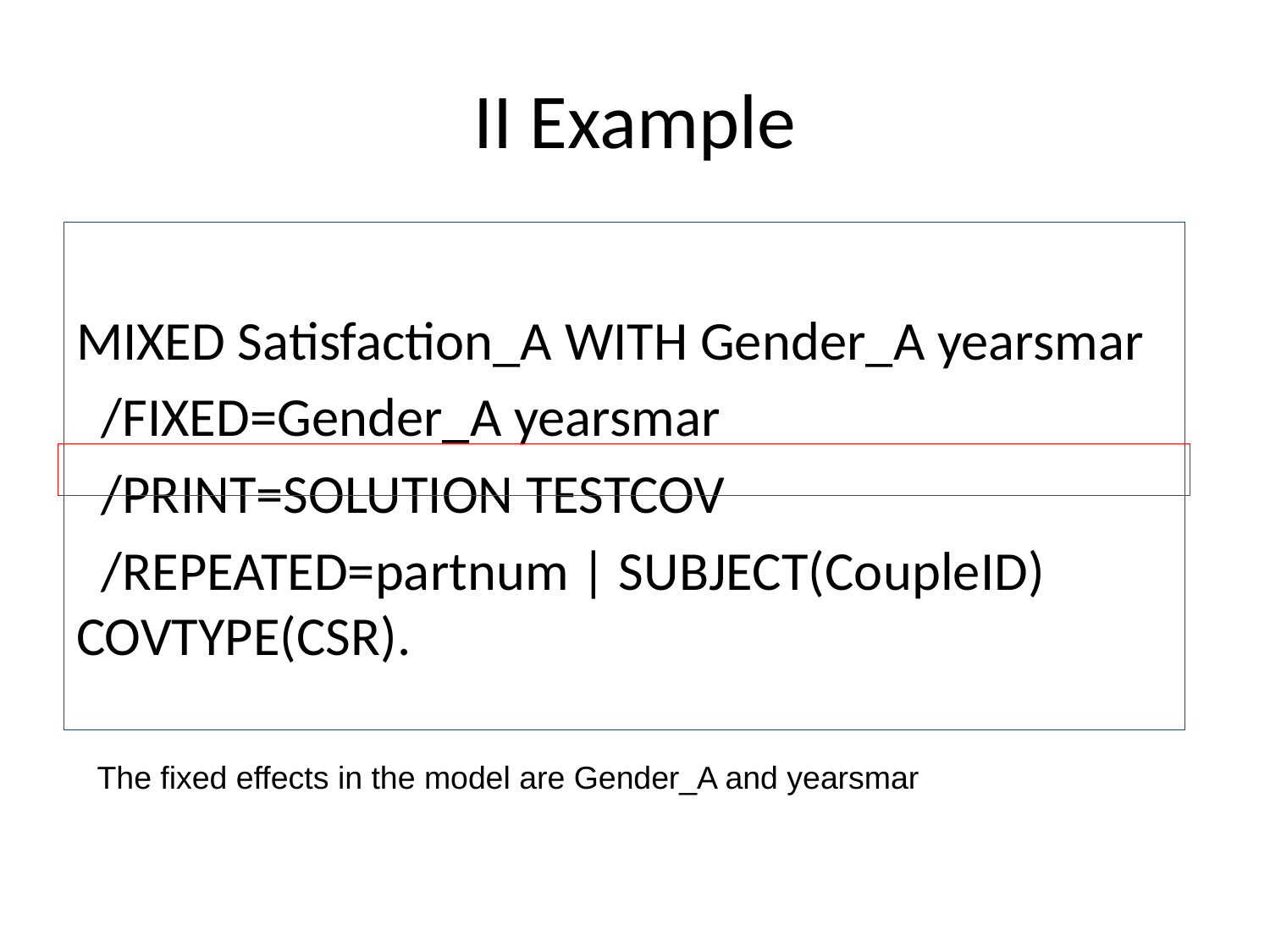

# II Example

MIXED Satisfaction_A WITH Gender_A yearsmar
  /FIXED=Gender_A yearsmar
  /PRINT=SOLUTION TESTCOV
  /REPEATED=partnum | SUBJECT(CoupleID) COVTYPE(CSR).

The fixed effects in the model are Gender_A and yearsmar